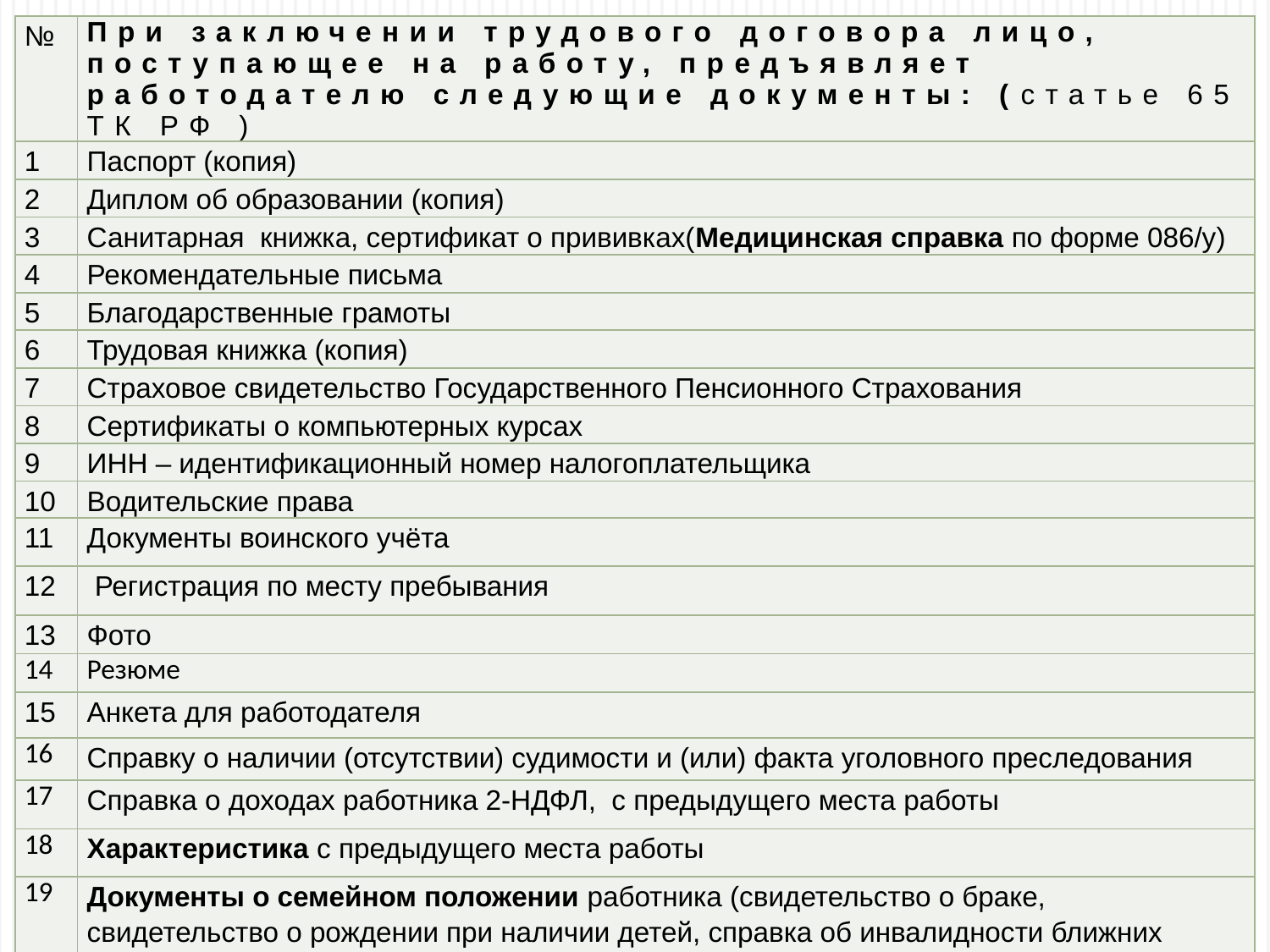

| № | При заключении трудового договора лицо, поступающее на работу, предъявляет работодателю следующие документы: (статье 65 ТК РФ ) |
| --- | --- |
| 1 | Паспорт (копия) |
| 2 | Диплом об образовании (копия) |
| 3 | Санитарная книжка, сертификат о прививках(Медицинская справка по форме 086/у) |
| 4 | Рекомендательные письма |
| 5 | Благодарственные грамоты |
| 6 | Трудовая книжка (копия) |
| 7 | Страховое свидетельство Государственного Пенсионного Страхования |
| 8 | Сертификаты о компьютерных курсах |
| 9 | ИНН – идентификационный номер налогоплательщика |
| 10 | Водительские права |
| 11 | Документы воинского учёта |
| 12 | Регистрация по месту пребывания |
| 13 | Фото |
| 14 | Резюме |
| 15 | Анкета для работодателя |
| 16 | Справку о наличии (отсутствии) судимости и (или) факта уголовного преследования |
| 17 | Справка о доходах работника 2-НДФЛ,  с предыдущего места работы |
| 18 | Характеристика с предыдущего места работы |
| 19 | Документы о семейном положении работника (свидетельство о браке, свидетельство о рождении при наличии детей, справка об инвалидности ближних родственников и т.п.). |